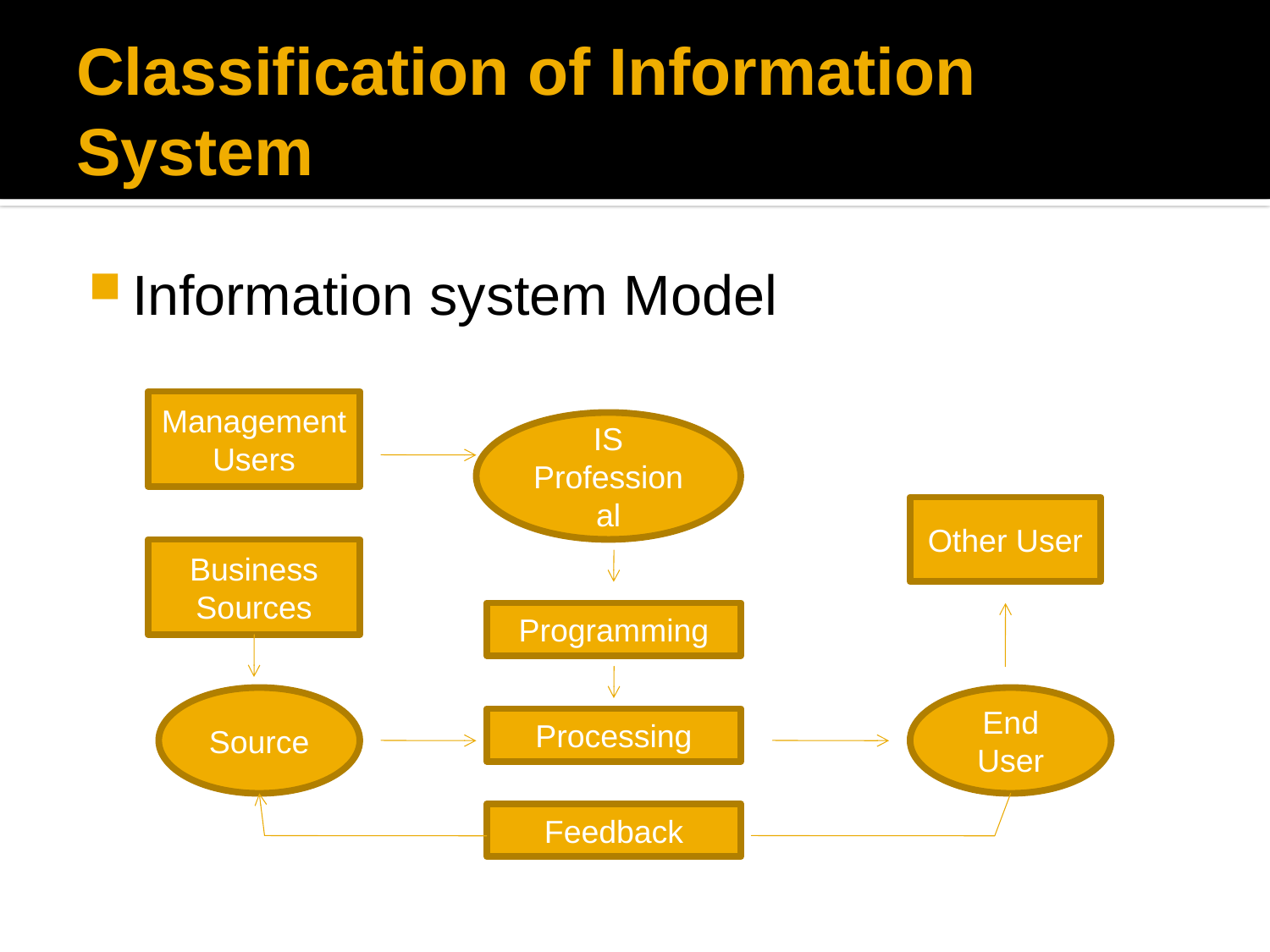

# Classification of Information System
Information system Model

Management Users
IS Professional
Other User
Business Sources
Programming
Source
End User
Processing
Feedback